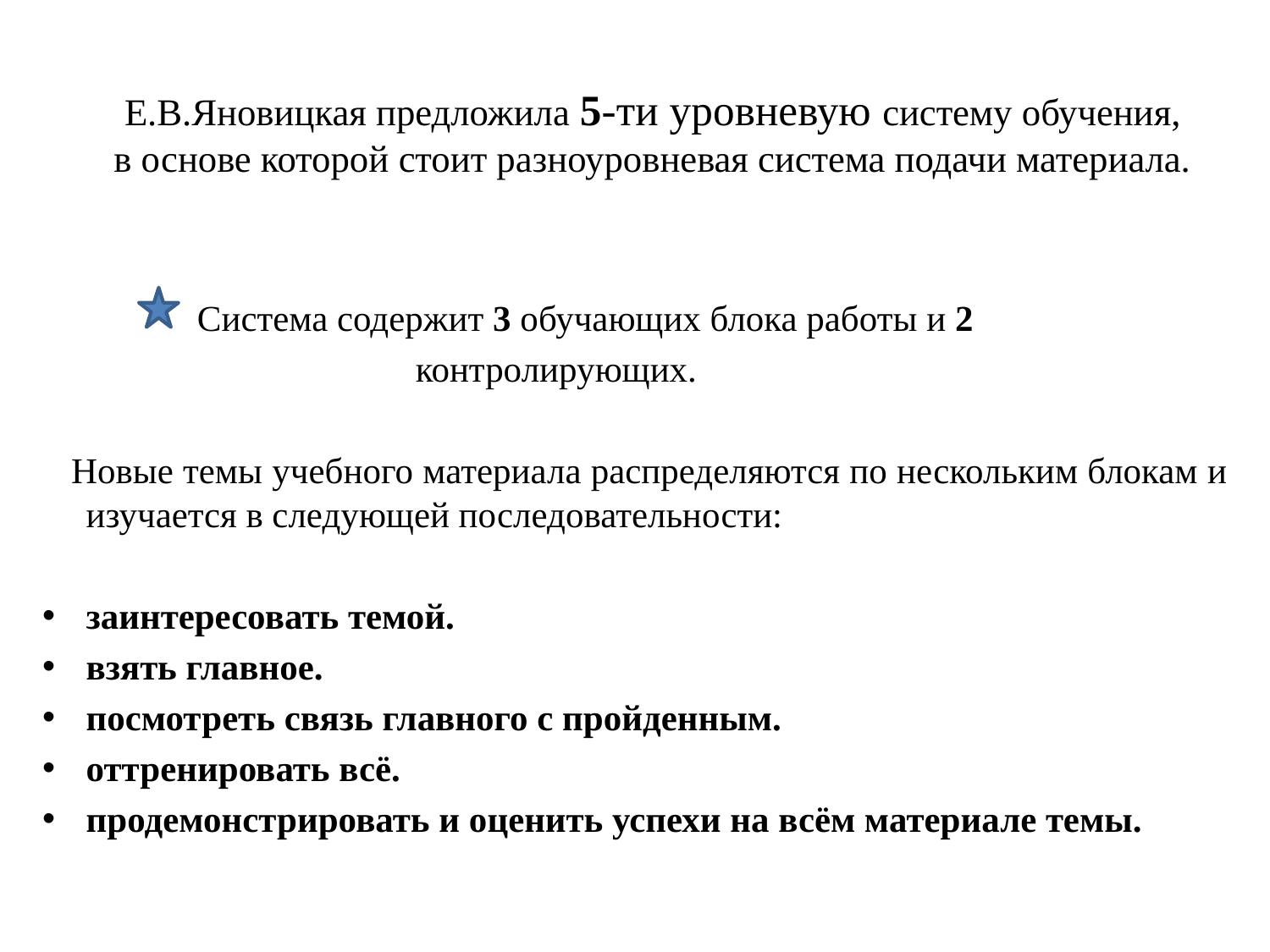

# Е.В.Яновицкая предложила 5-ти уровневую систему обучения, в основе которой стоит разноуровневая система подачи материала.

                 Система содержит 3 обучающих блока работы и 2
                                         контролирующих.

   Новые темы учебного материала распределяются по нескольким блокам и изучается в следующей последовательности:

заинтересовать темой.
взять главное.
посмотреть связь главного с пройденным.
оттренировать всё.
продемонстрировать и оценить успехи на всём материале темы.